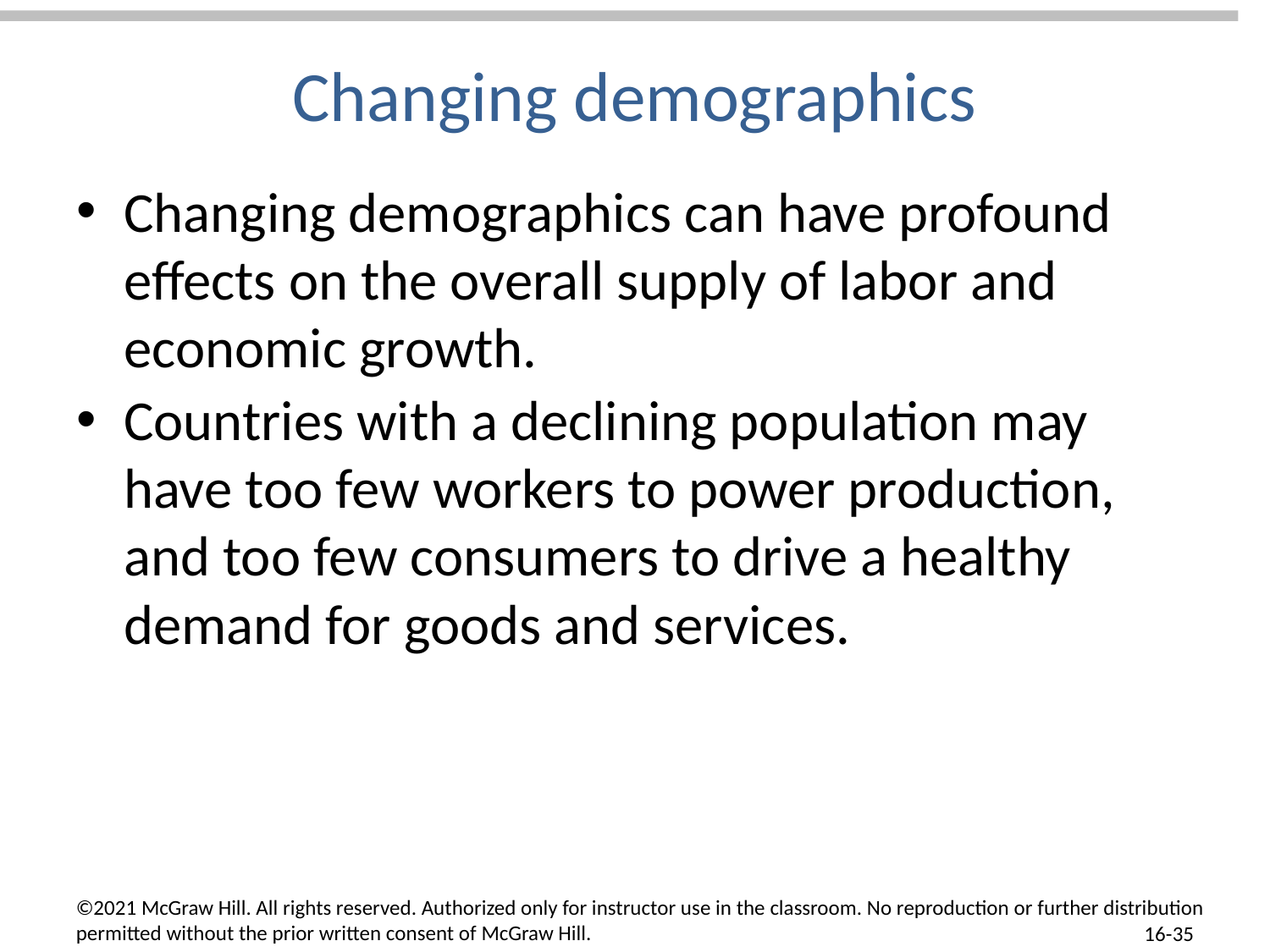

# Changing demographics
Changing demographics can have profound effects on the overall supply of labor and economic growth.
Countries with a declining population may have too few workers to power production, and too few consumers to drive a healthy demand for goods and services.